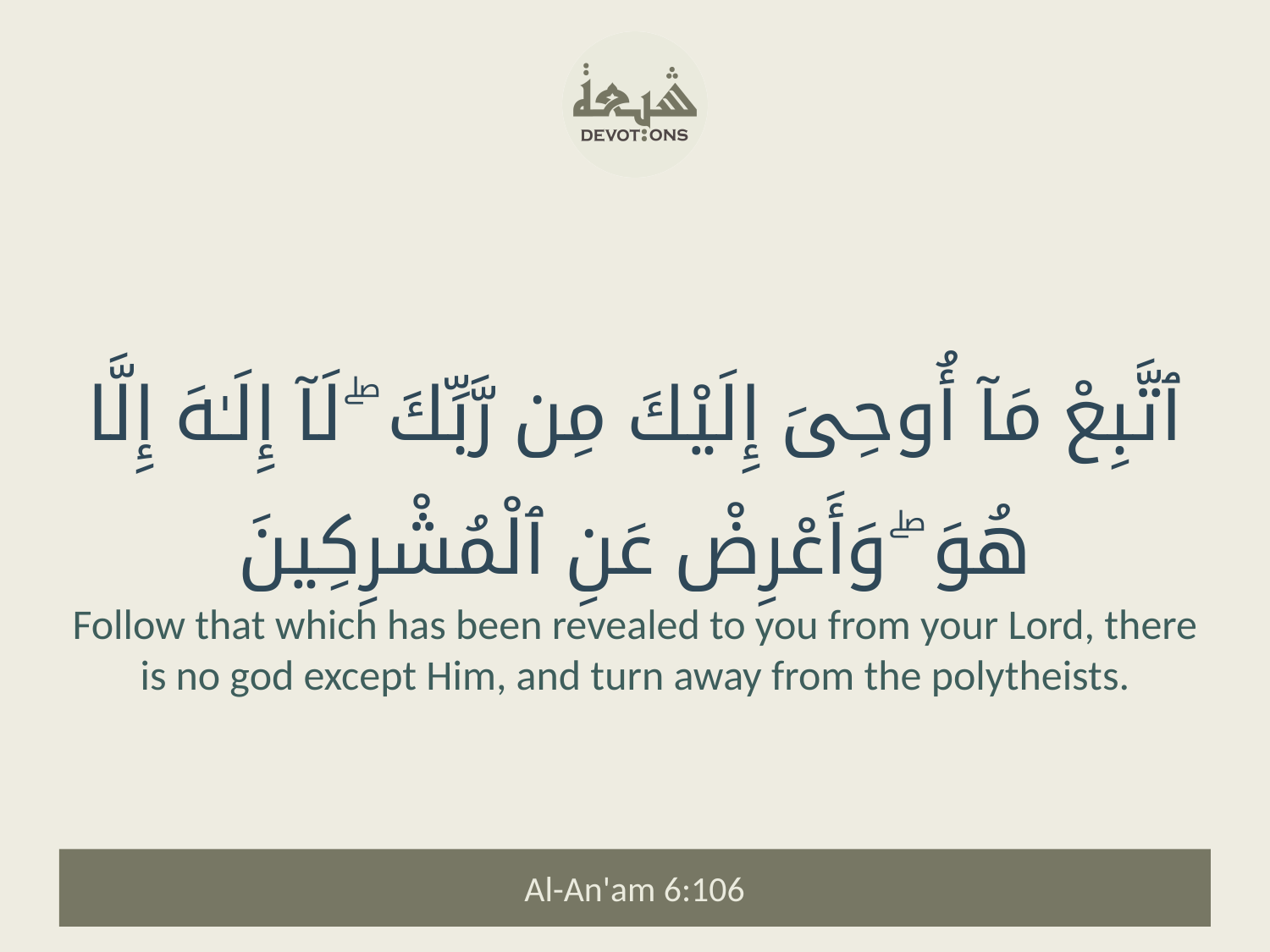

ٱتَّبِعْ مَآ أُوحِىَ إِلَيْكَ مِن رَّبِّكَ ۖ لَآ إِلَـٰهَ إِلَّا هُوَ ۖ وَأَعْرِضْ عَنِ ٱلْمُشْرِكِينَ
Follow that which has been revealed to you from your Lord, there is no god except Him, and turn away from the polytheists.
Al-An'am 6:106